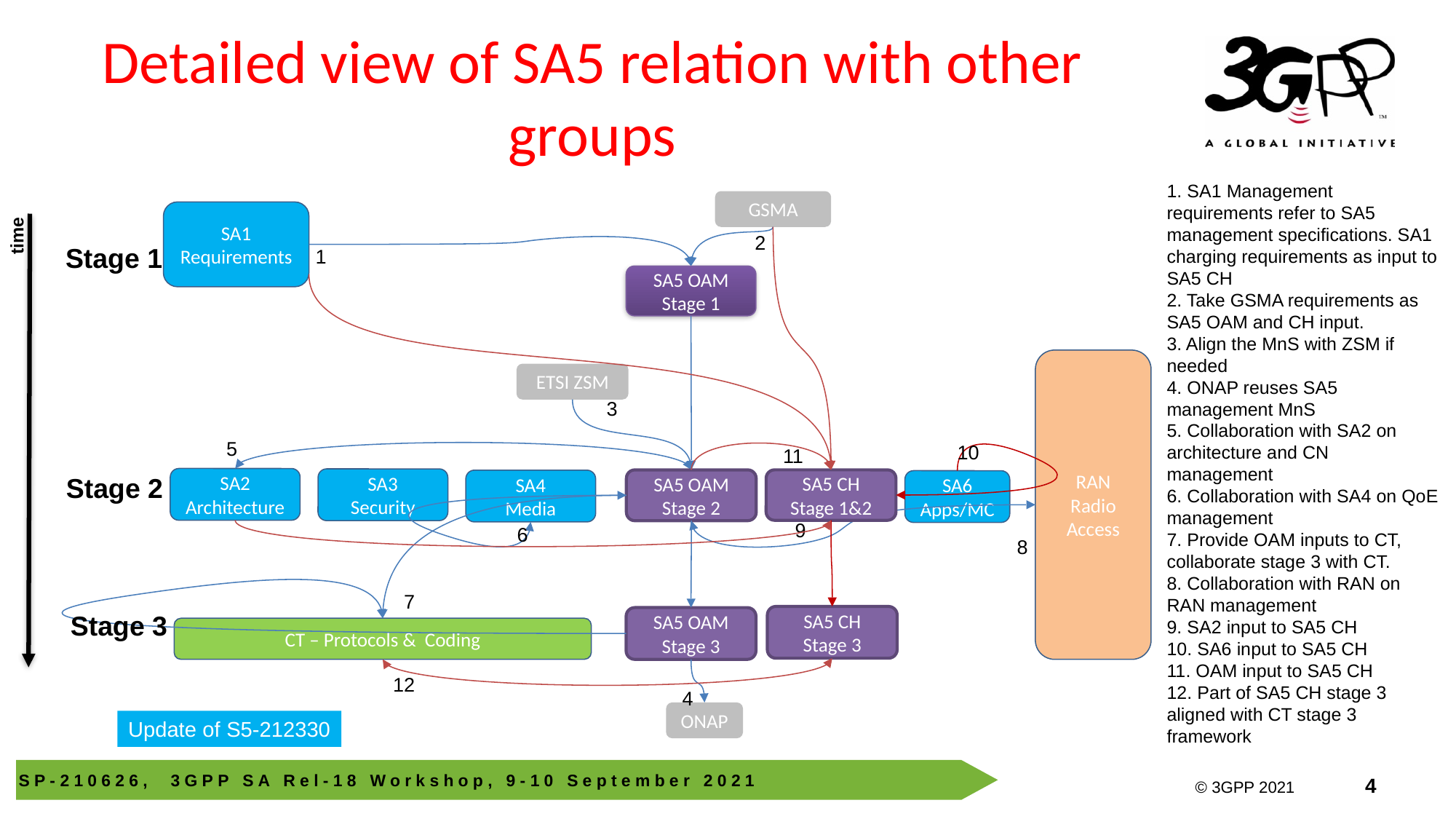

# Detailed view of SA5 relation with other groups
1. SA1 Management requirements refer to SA5 management specifications. SA1 charging requirements as input to SA5 CH
2. Take GSMA requirements as SA5 OAM and CH input.
3. Align the MnS with ZSM if needed
4. ONAP reuses SA5 management MnS
5. Collaboration with SA2 on architecture and CN management
6. Collaboration with SA4 on QoE management
7. Provide OAM inputs to CT, collaborate stage 3 with CT.
8. Collaboration with RAN on RAN management
9. SA2 input to SA5 CH
10. SA6 input to SA5 CH
11. OAM input to SA5 CH
12. Part of SA5 CH stage 3 aligned with CT stage 3 framework
GSMA
SA1
Requirements
time
2
Stage 1
1
SA5 OAM
Stage 1
RAN
Radio Access
ETSI ZSM
3
5
10
11
Stage 2
SA2
Architecture
SA3
Security
SA5 OAM
Stage 2
SA5 CH
Stage 1&2
SA4
Media
SA6
Apps/MC
9
6
8
7
Stage 3
SA5 CH
Stage 3
SA5 OAM
Stage 3
CT – Protocols &  Coding
12
4
ONAP
Update of S5-212330